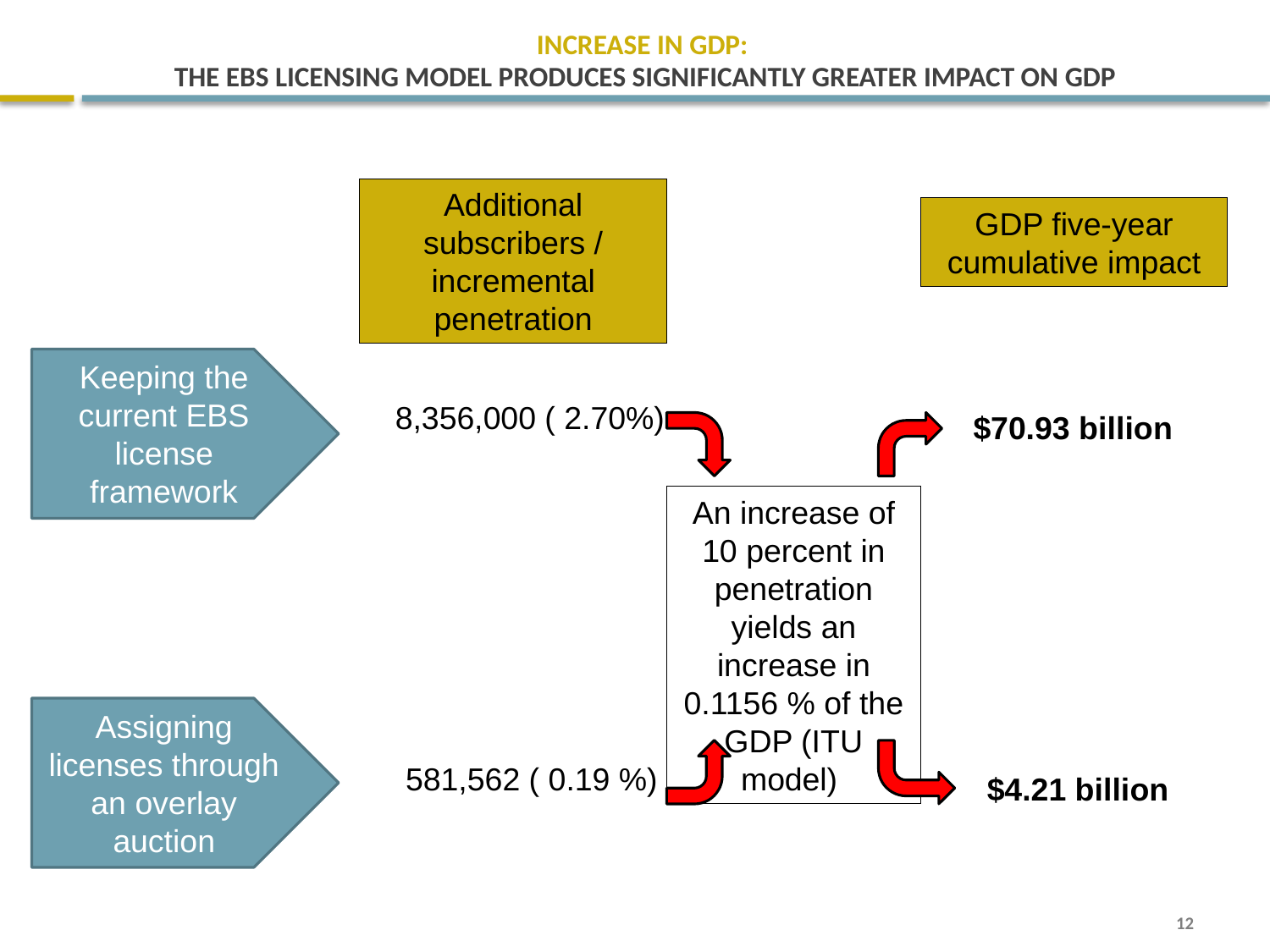

# INCREASE IN GDP: THE EBS LICENSING MODEL PRODUCES SIGNIFICANTLY GREATER IMPACT ON GDP
Additional subscribers / incremental penetration
GDP five-year cumulative impact
Keeping the current EBS license framework
8,356,000 ( 2.70%)
$70.93 billion

An increase of 10 percent in penetration yields an increase in 0.1156 % of the GDP (ITU model)
Assigning licenses through an overlay auction

581,562 ( 0.19 %)
$4.21 billion